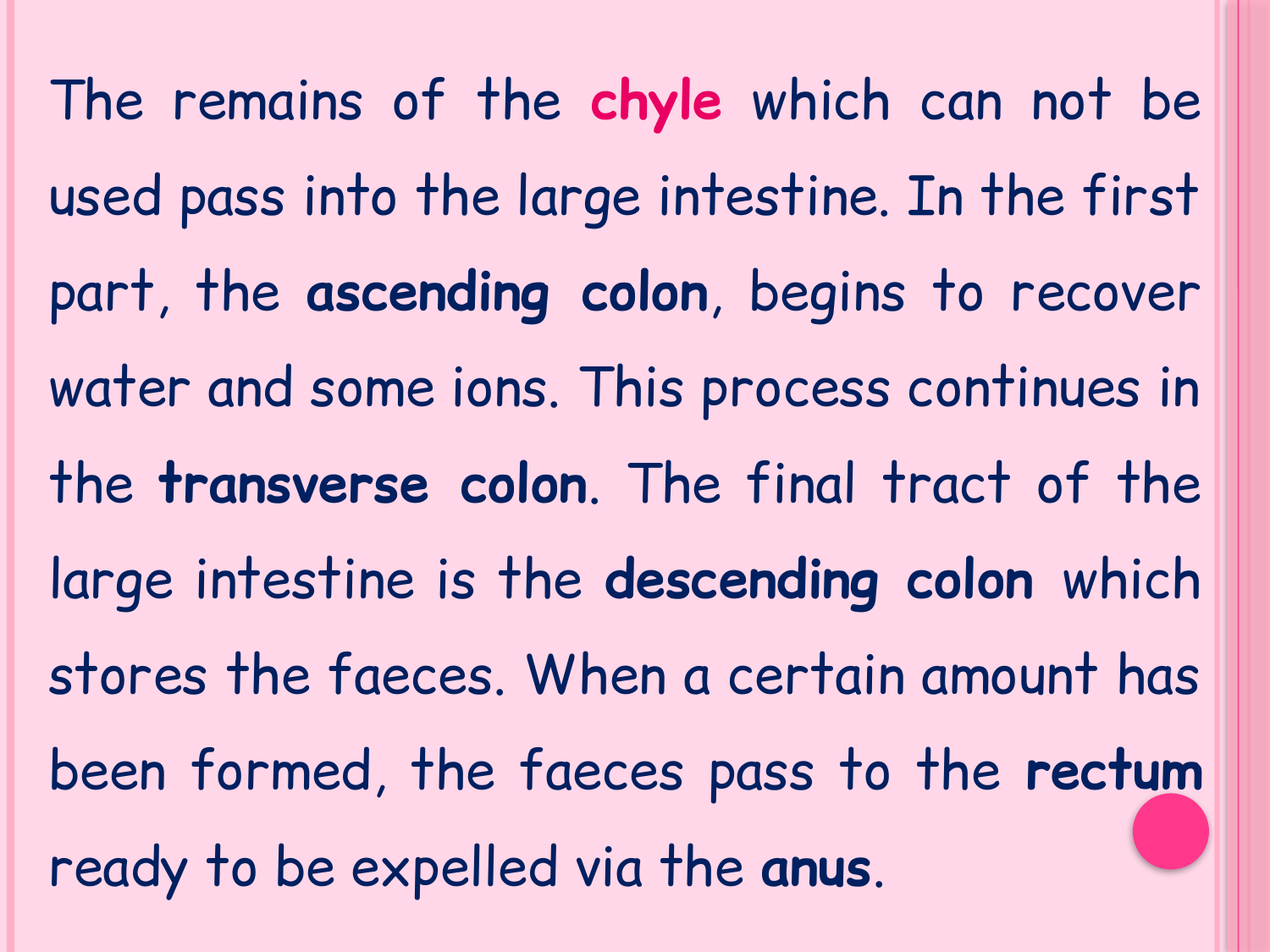

The remains of the chyle which can not be used pass into the large intestine. In the first part, the ascending colon, begins to recover water and some ions. This process continues in the transverse colon. The final tract of the large intestine is the descending colon which stores the faeces. When a certain amount has been formed, the faeces pass to the rectum ready to be expelled via the anus.